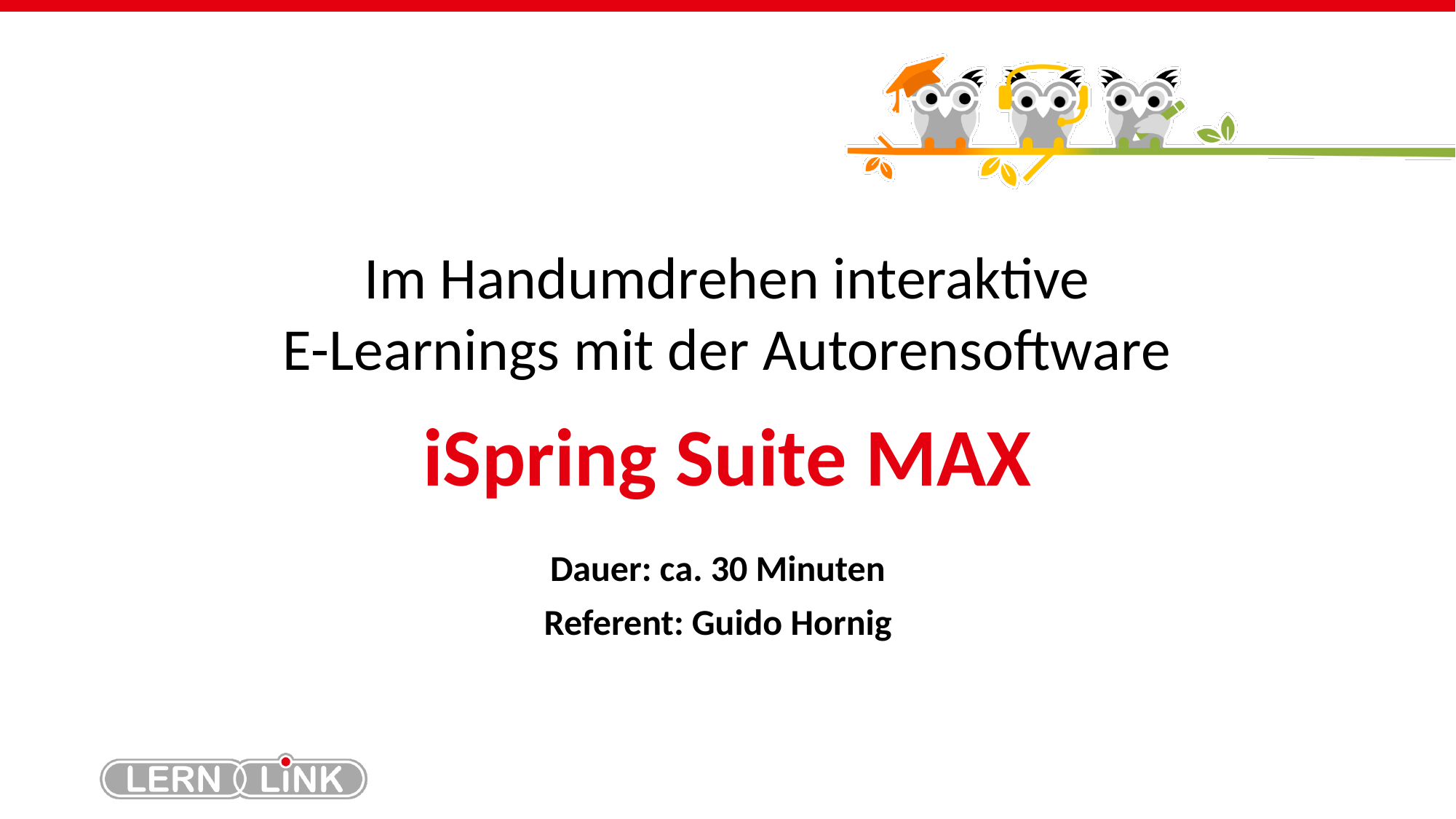

# Im Handumdrehen interaktive E-Learnings mit der Autorensoftware
iSpring Suite MAX

Dauer: ca. 30 Minuten
Referent: Guido Hornig